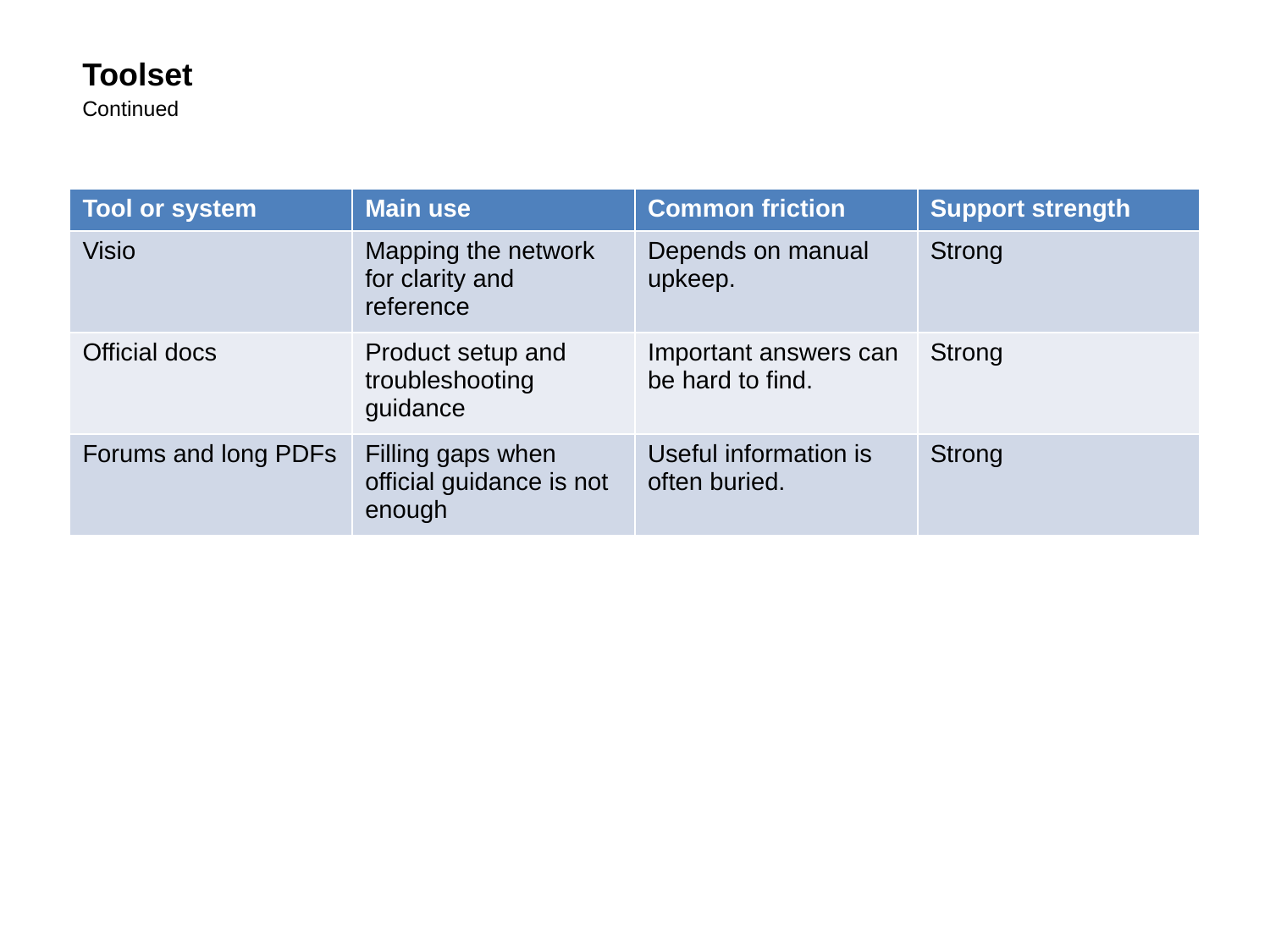

Toolset
Continued
| Tool or system | Main use | Common friction | Support strength |
| --- | --- | --- | --- |
| Visio | Mapping the network for clarity and reference | Depends on manual upkeep. | Strong |
| Official docs | Product setup and troubleshooting guidance | Important answers can be hard to find. | Strong |
| Forums and long PDFs | Filling gaps when official guidance is not enough | Useful information is often buried. | Strong |